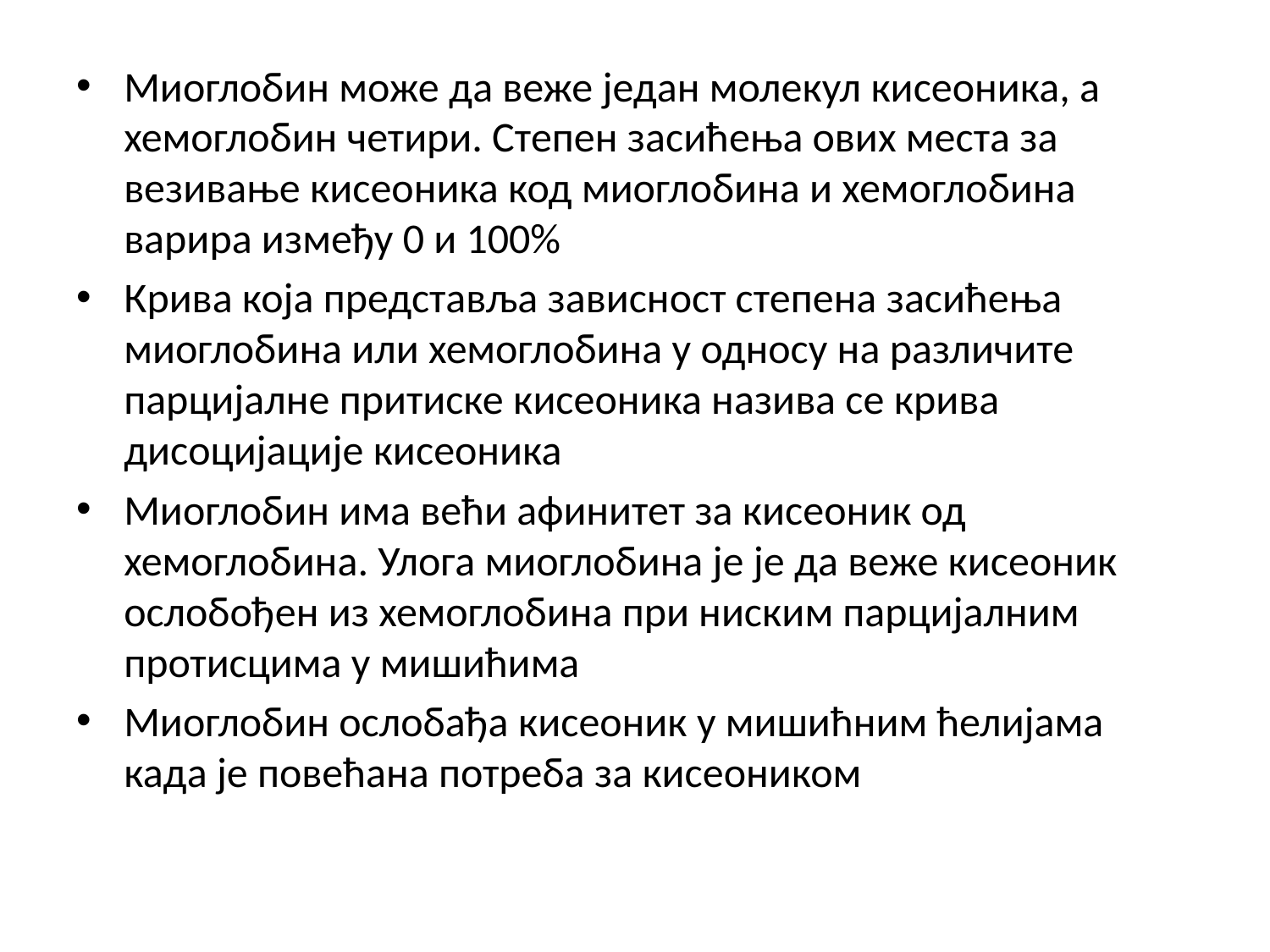

Миоглобин може да веже један молекул кисеоника, а хемоглобин четири. Степен засићења ових места за везивање кисеоника код миоглобина и хемоглобина варира између 0 и 100%
Крива која представља зависност степена засићења миоглобина или хемоглобина у односу на различите парцијалне притиске кисеоника назива се крива дисоцијације кисеоника
Миоглобин има већи афинитет за кисеоник од хемоглобина. Улога миоглобина је је да веже кисеоник ослобођен из хемоглобина при ниским парцијалним протисцима у мишићима
Миоглобин ослобађа кисеоник у мишићним ћелијама када је повећана потреба за кисеоником